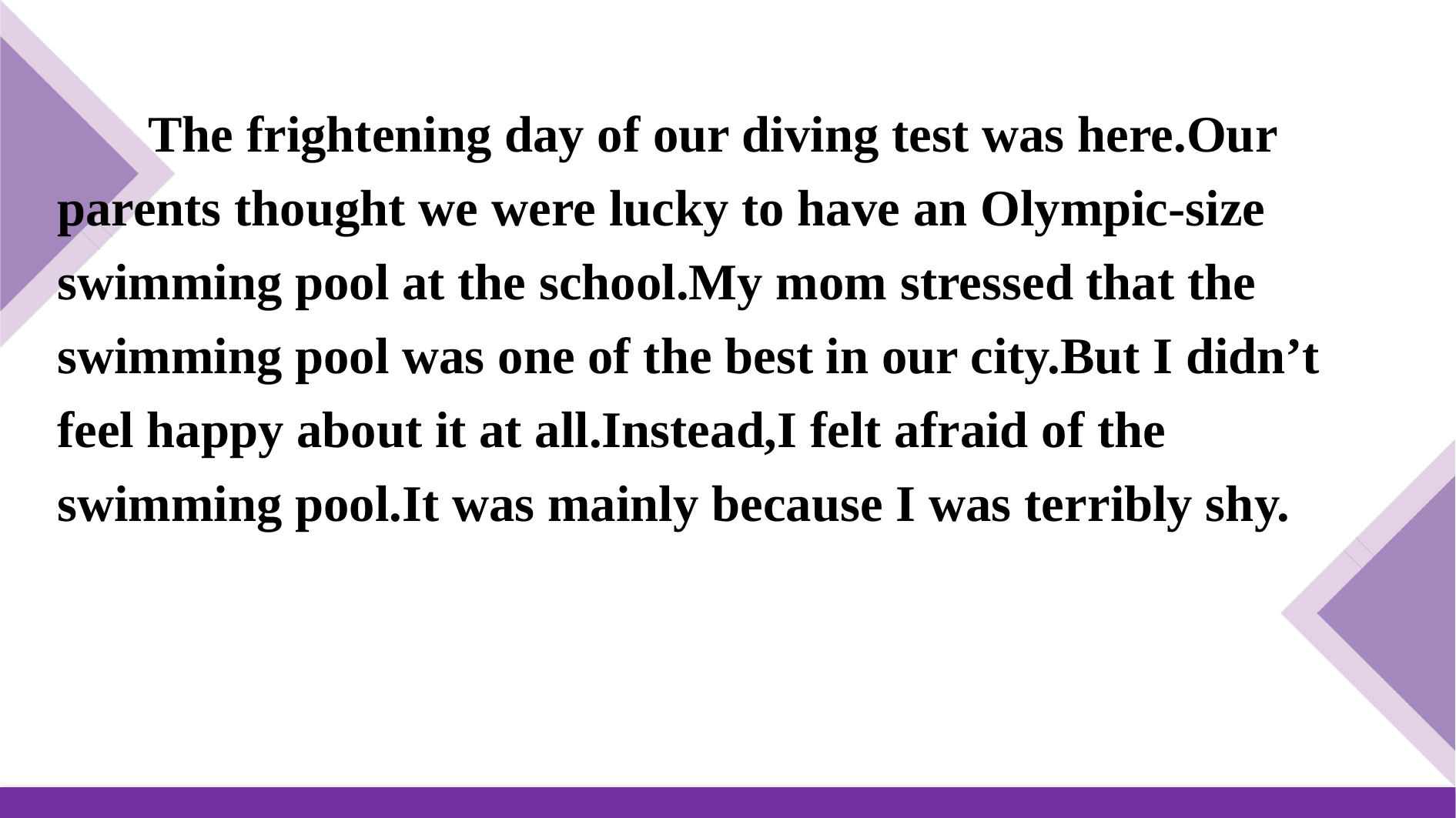

The frightening day of our diving test was here.Our parents thought we were lucky to have an Olympic-size swimming pool at the school.My mom stressed that the swimming pool was one of the best in our city.But I didn’t feel happy about it at all.Instead,I felt afraid of the swimming pool.It was mainly because I was terribly shy.